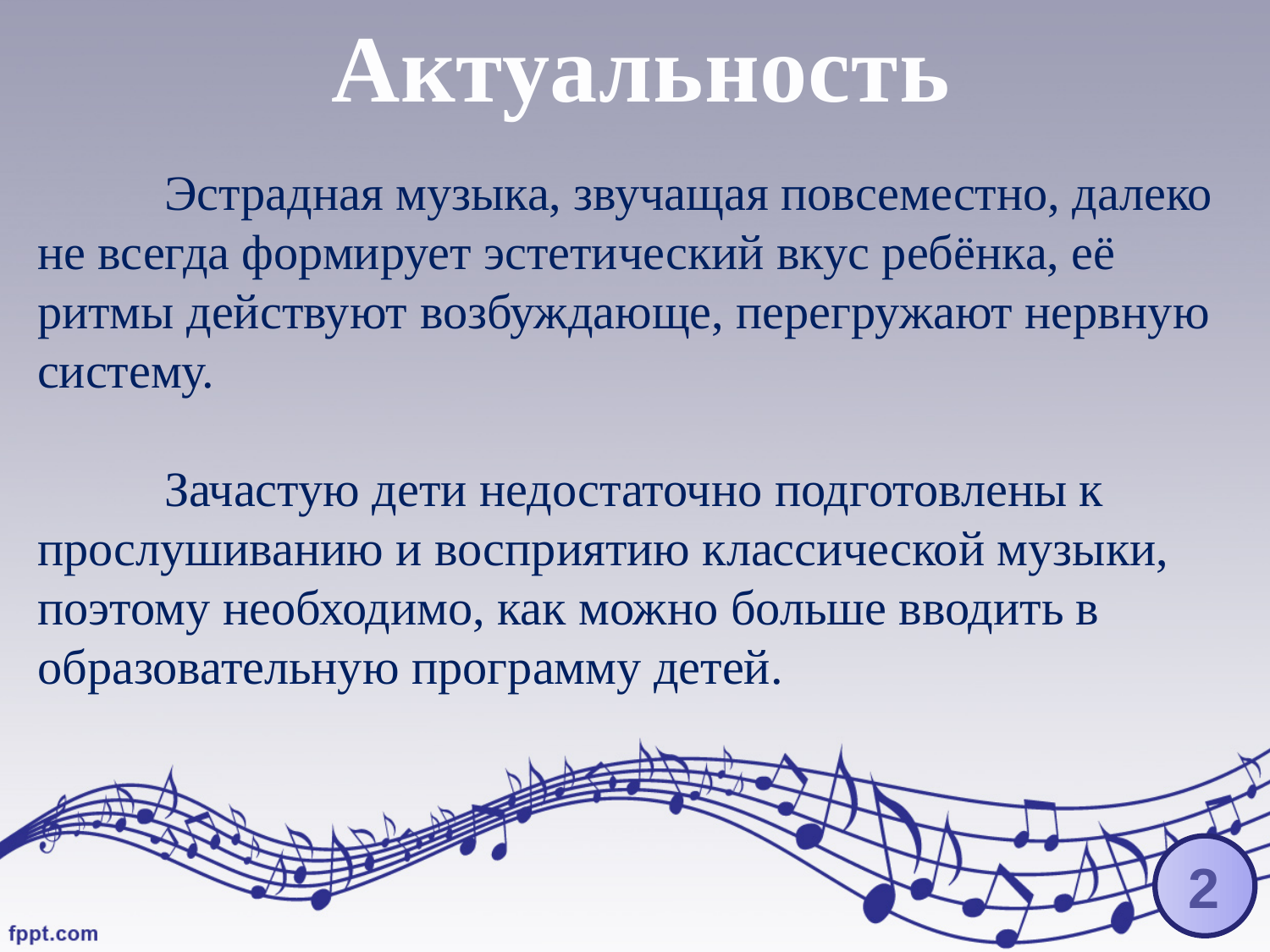

Актуальность

	Эстрадная музыка, звучащая повсеместно, далеко не всегда формирует эстетический вкус ребёнка, её ритмы действуют возбуждающе, перегружают нервную систему.

	Зачастую дети недостаточно подготовлены к прослушиванию и восприятию классической музыки, поэтому необходимо, как можно больше вводить в образовательную программу детей.

2